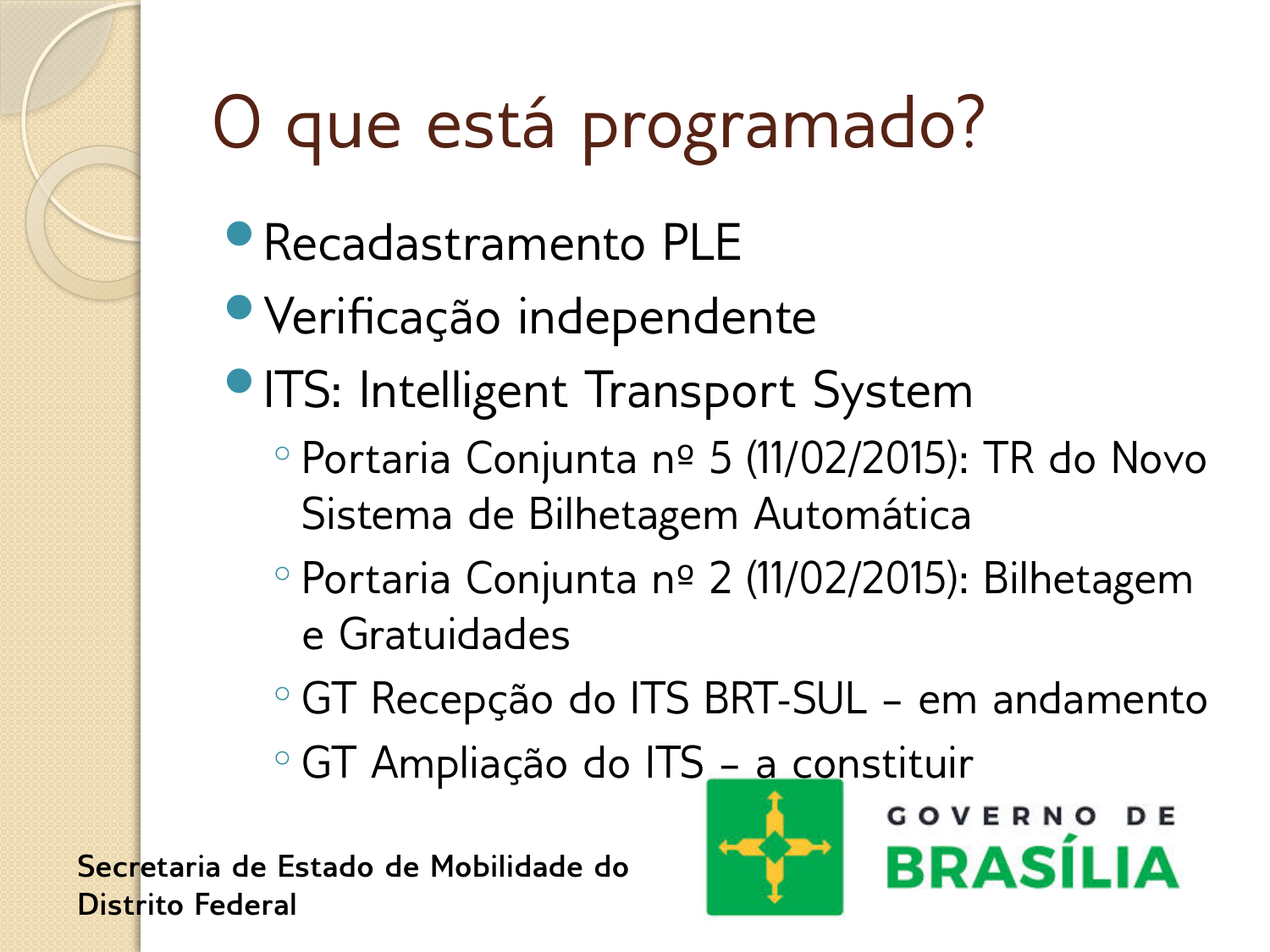

# O que está programado?
Recadastramento PLE
Verificação independente
ITS: Intelligent Transport System
Portaria Conjunta nº 5 (11/02/2015): TR do Novo Sistema de Bilhetagem Automática
Portaria Conjunta nº 2 (11/02/2015): Bilhetagem e Gratuidades
GT Recepção do ITS BRT-SUL – em andamento
GT Ampliação do ITS – a constituir